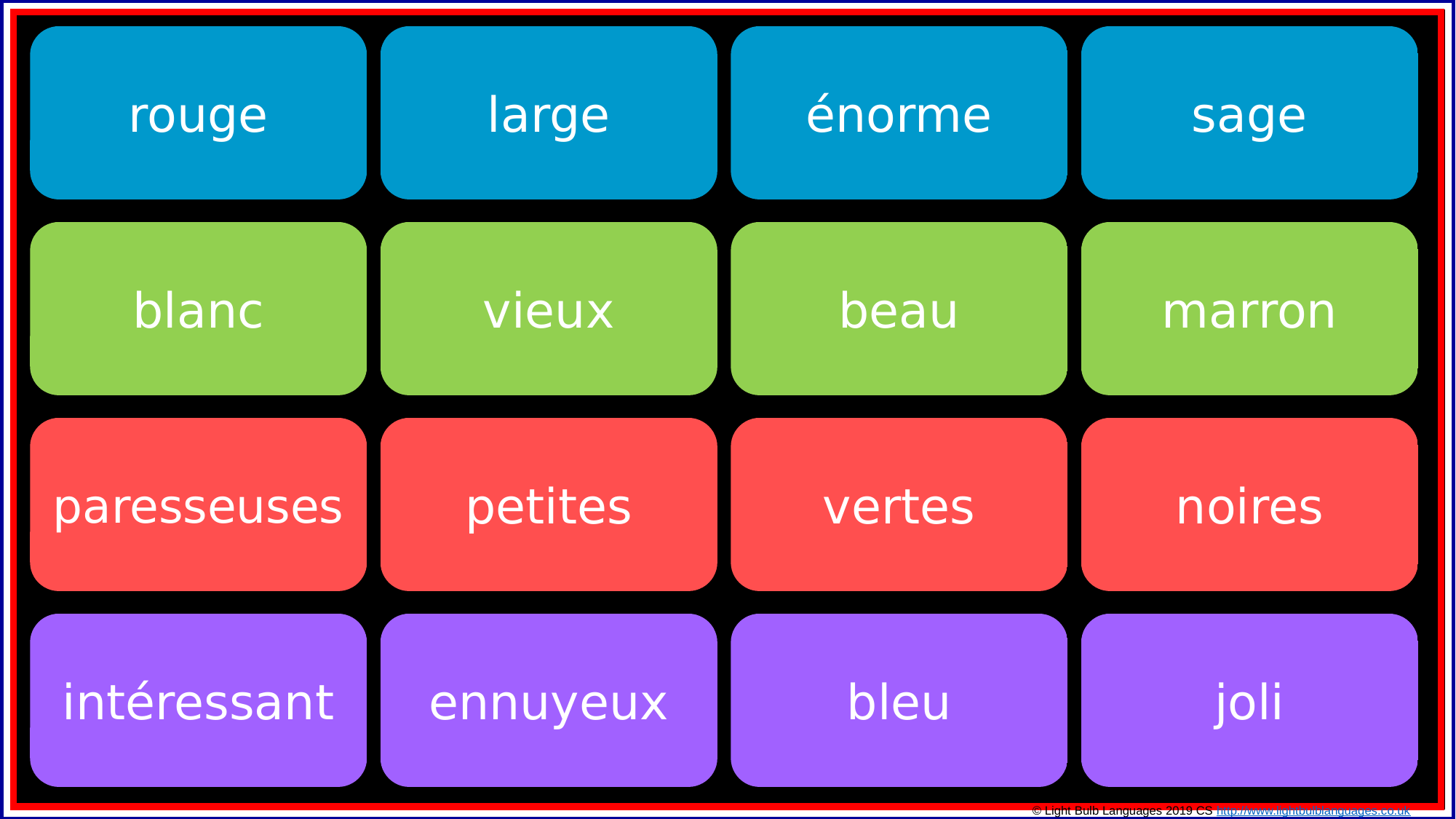

rouge
large
énorme
sage
blanc
vieux
beau
marron
paresseuses
petites
vertes
noires
intéressant
ennuyeux
bleu
joli
© Light Bulb Languages 2019 CS http://www.lightbulblanguages.co.uk